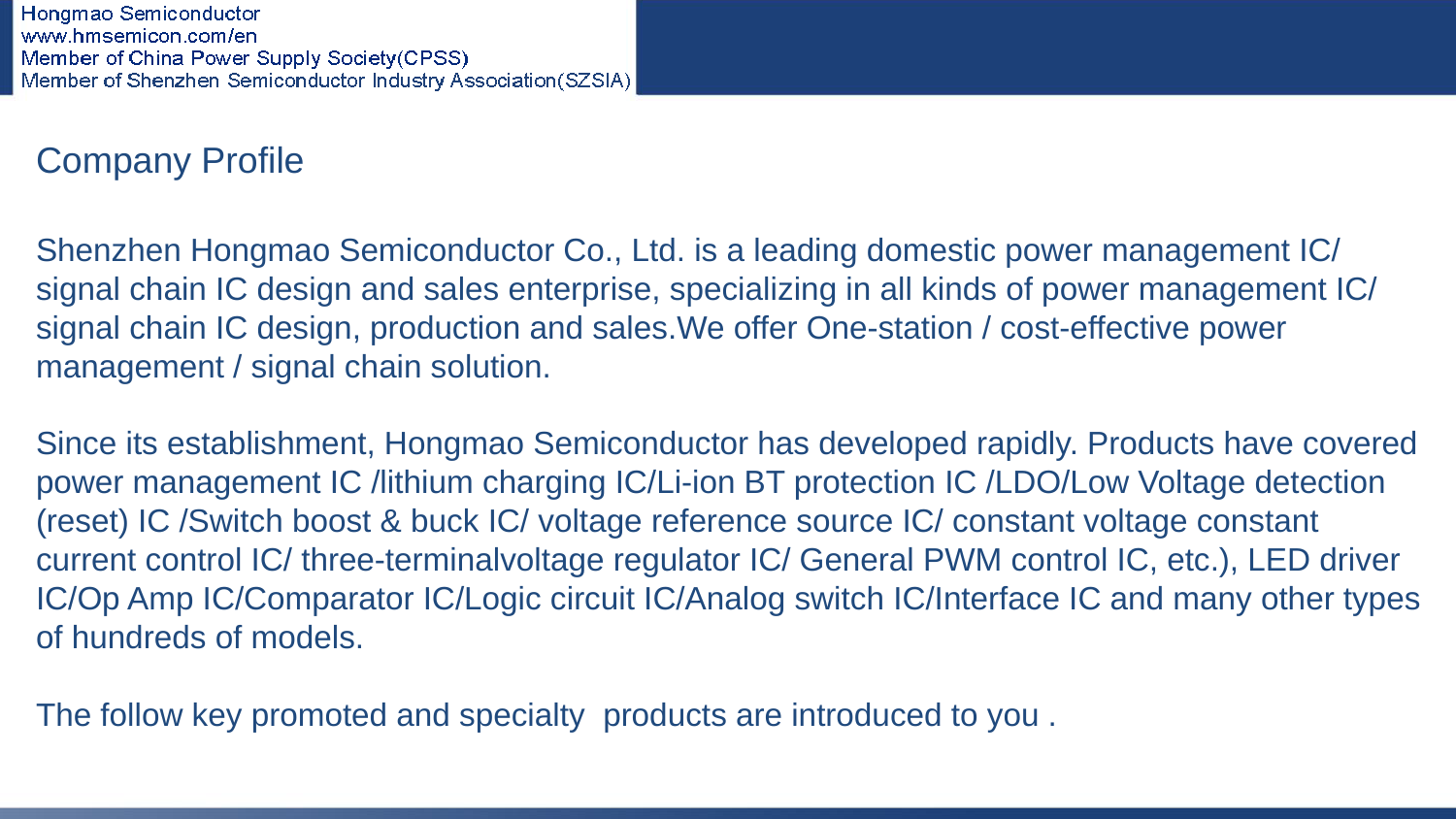

Company Profile
 
Shenzhen Hongmao Semiconductor Co., Ltd. is a leading domestic power management IC/ signal chain IC design and sales enterprise, specializing in all kinds of power management IC/ signal chain IC design, production and sales.We offer One-station / cost-effective power management / signal chain solution.

Since its establishment, Hongmao Semiconductor has developed rapidly. Products have covered power management IC /lithium charging IC/Li-ion BT protection IC /LDO/Low Voltage detection (reset) IC /Switch boost & buck IC/ voltage reference source IC/ constant voltage constant current control IC/ three-terminalvoltage regulator IC/ General PWM control IC, etc.), LED driver IC/Op Amp IC/Comparator IC/Logic circuit IC/Analog switch IC/Interface IC and many other types of hundreds of models.

The follow key promoted and specialty  products are introduced to you .